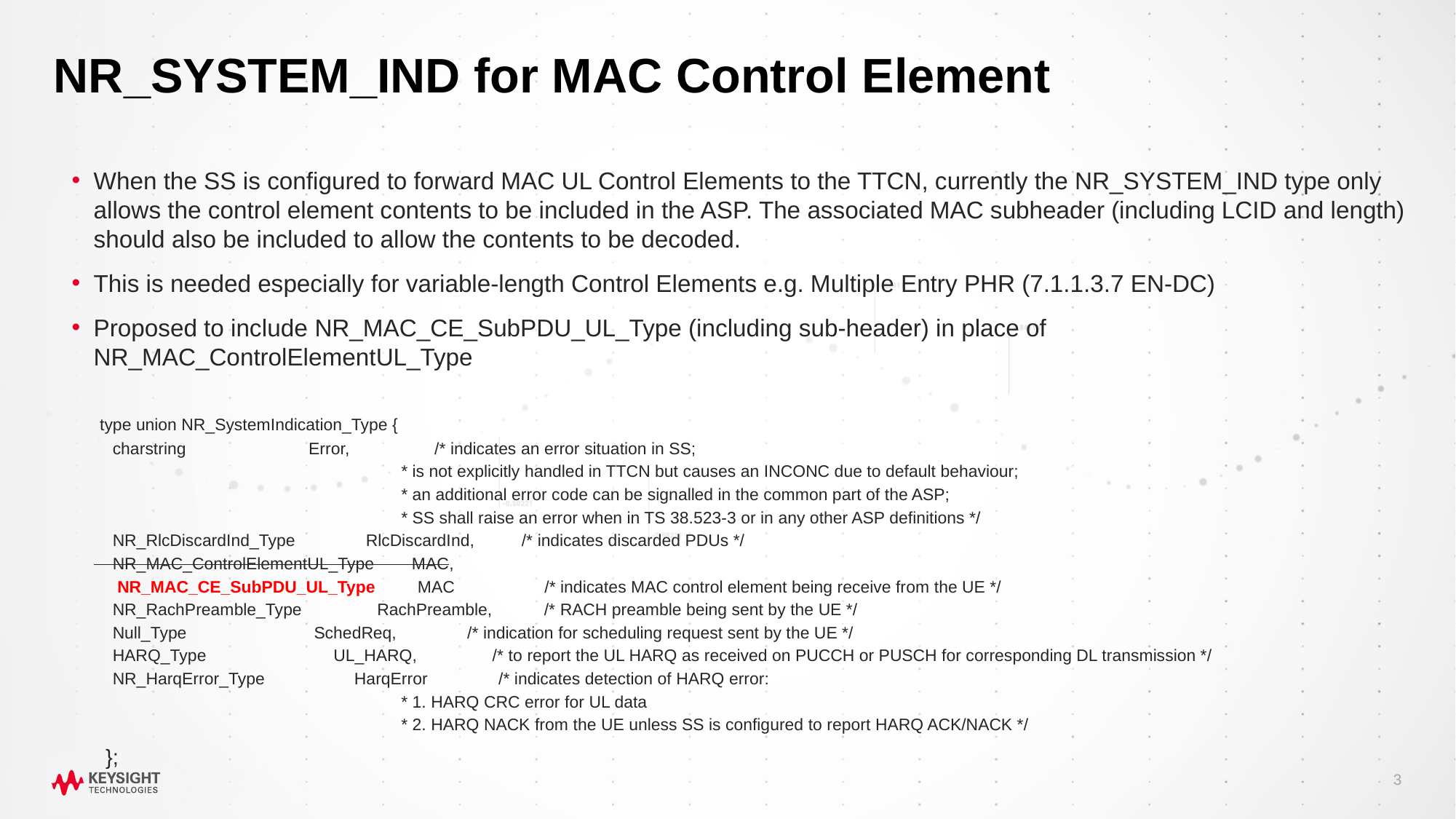

# NR_SYSTEM_IND for MAC Control Element
When the SS is configured to forward MAC UL Control Elements to the TTCN, currently the NR_SYSTEM_IND type only allows the control element contents to be included in the ASP. The associated MAC subheader (including LCID and length) should also be included to allow the contents to be decoded.
This is needed especially for variable-length Control Elements e.g. Multiple Entry PHR (7.1.1.3.7 EN-DC)
Proposed to include NR_MAC_CE_SubPDU_UL_Type (including sub-header) in place of NR_MAC_ControlElementUL_Type

 type union NR_SystemIndication_Type {
    charstring                          Error,                  /* indicates an error situation in SS;
                                                                 * is not explicitly handled in TTCN but causes an INCONC due to default behaviour;
                                                                 * an additional error code can be signalled in the common part of the ASP;
                                                                 * SS shall raise an error when in TS 38.523-3 or in any other ASP definitions */
    NR_RlcDiscardInd_Type               RlcDiscardInd,          /* indicates discarded PDUs */
    NR_MAC_ControlElementUL_Type        MAC,
     NR_MAC_CE_SubPDU_UL_Type         MAC                   /* indicates MAC control element being receive from the UE */
    NR_RachPreamble_Type                RachPreamble,           /* RACH preamble being sent by the UE */
    Null_Type                           SchedReq,               /* indication for scheduling request sent by the UE */
    HARQ_Type                           UL_HARQ,                /* to report the UL HARQ as received on PUCCH or PUSCH for corresponding DL transmission */
    NR_HarqError_Type                   HarqError               /* indicates detection of HARQ error:
                                                                 * 1. HARQ CRC error for UL data
                                                                 * 2. HARQ NACK from the UE unless SS is configured to report HARQ ACK/NACK */
  };